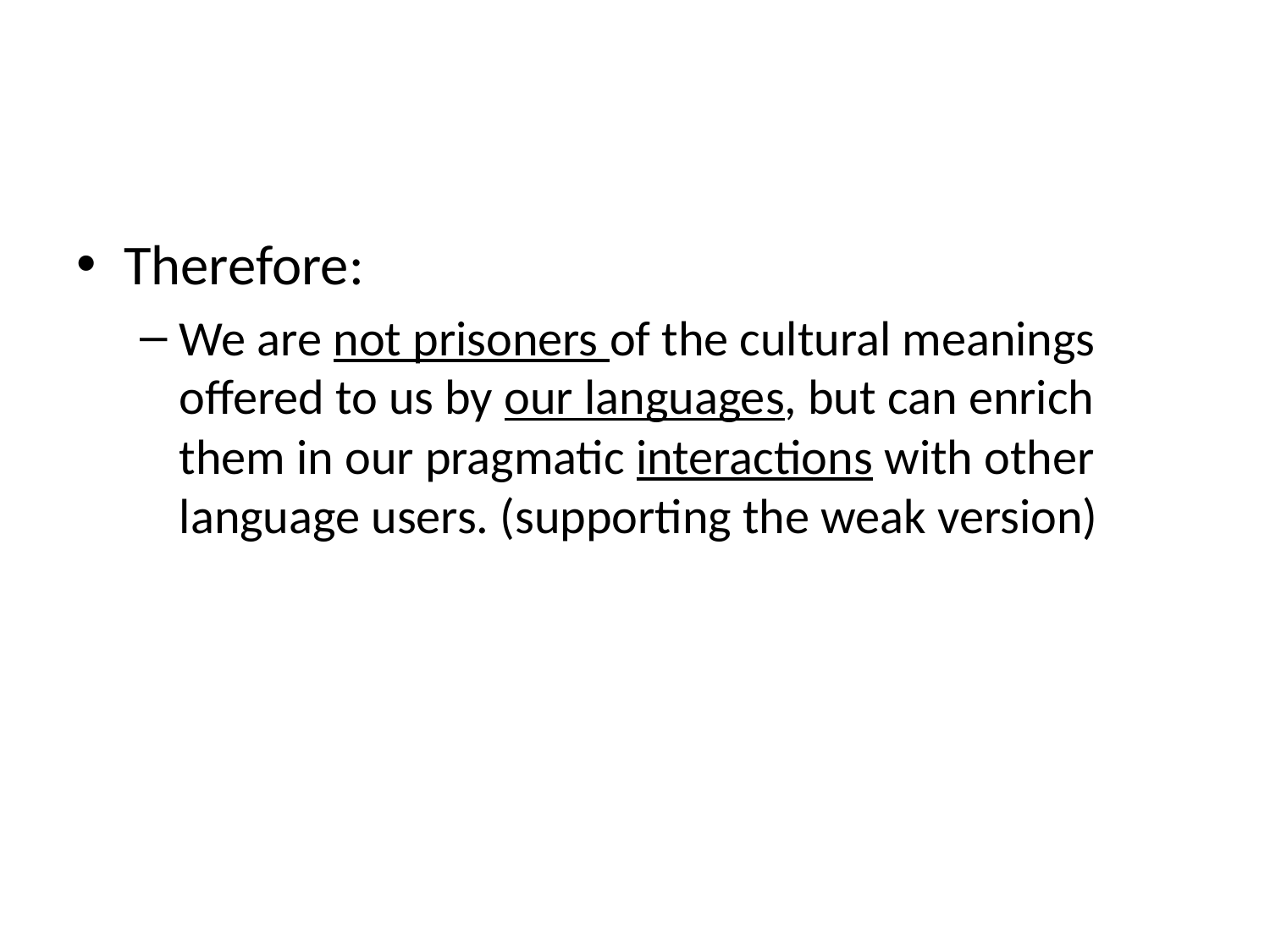

#
Therefore:
We are not prisoners of the cultural meanings offered to us by our languages, but can enrich them in our pragmatic interactions with other language users. (supporting the weak version)